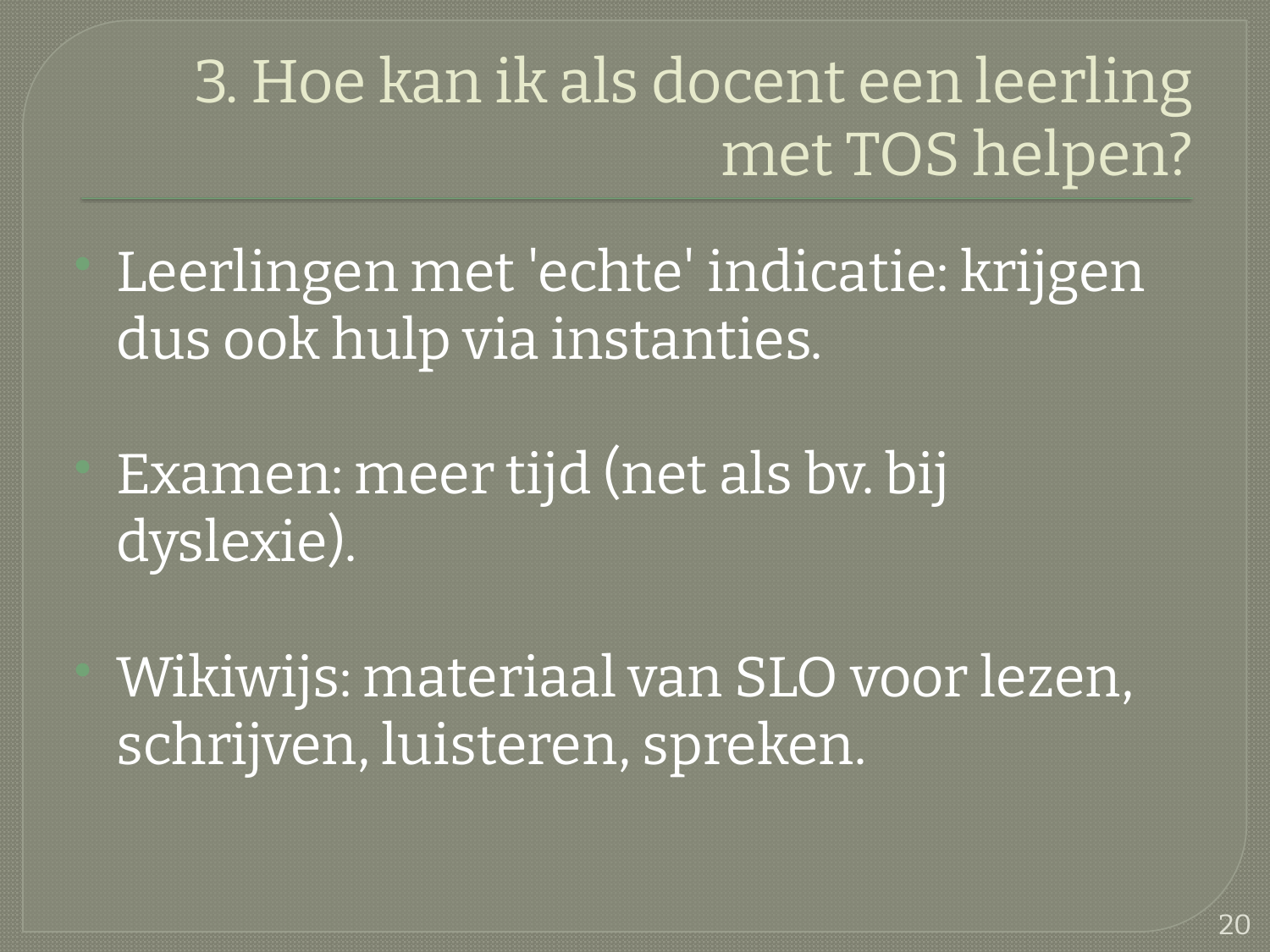

# 3. Hoe kan ik als docent een leerling met TOS helpen?
Leerlingen met 'echte' indicatie: krijgen dus ook hulp via instanties.

Examen: meer tijd (net als bv. bij dyslexie).

Wikiwijs: materiaal van SLO voor lezen, schrijven, luisteren, spreken.

20